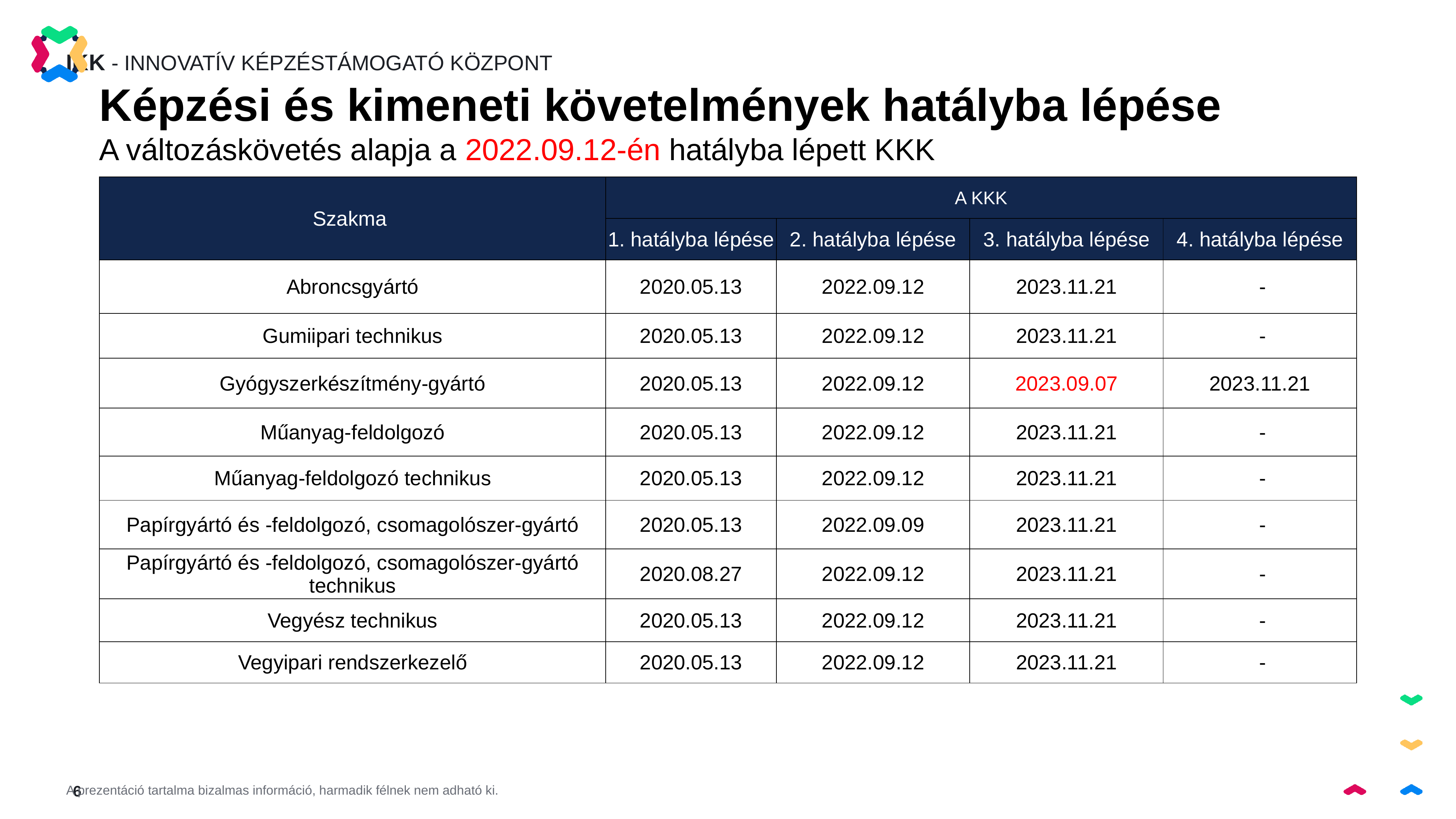

Képzési és kimeneti követelmények hatályba lépése
A változáskövetés alapja a 2022.09.12-én hatályba lépett KKK
| Szakma | A KKK |  |  |  |
| --- | --- | --- | --- | --- |
|  | 1. hatályba lépése | 2. hatályba lépése | 3. hatályba lépése | 4. hatályba lépése |
| Abroncsgyártó | 2020.05.13 | 2022.09.12 | 2023.11.21 | - |
| Gumiipari technikus | 2020.05.13 | 2022.09.12 | 2023.11.21 | - |
| Gyógyszerkészítmény-gyártó | 2020.05.13 | 2022.09.12 | 2023.09.07 | 2023.11.21 |
| Műanyag-feldolgozó | 2020.05.13 | 2022.09.12 | 2023.11.21 | - |
| Műanyag-feldolgozó technikus | 2020.05.13 | 2022.09.12 | 2023.11.21 | - |
| Papírgyártó és -feldolgozó, csomagolószer-gyártó | 2020.05.13 | 2022.09.09 | 2023.11.21 | - |
| Papírgyártó és -feldolgozó, csomagolószer-gyártó technikus | 2020.08.27 | 2022.09.12 | 2023.11.21 | - |
| Vegyész technikus | 2020.05.13 | 2022.09.12 | 2023.11.21 | - |
| Vegyipari rendszerkezelő | 2020.05.13 | 2022.09.12 | 2023.11.21 | - |